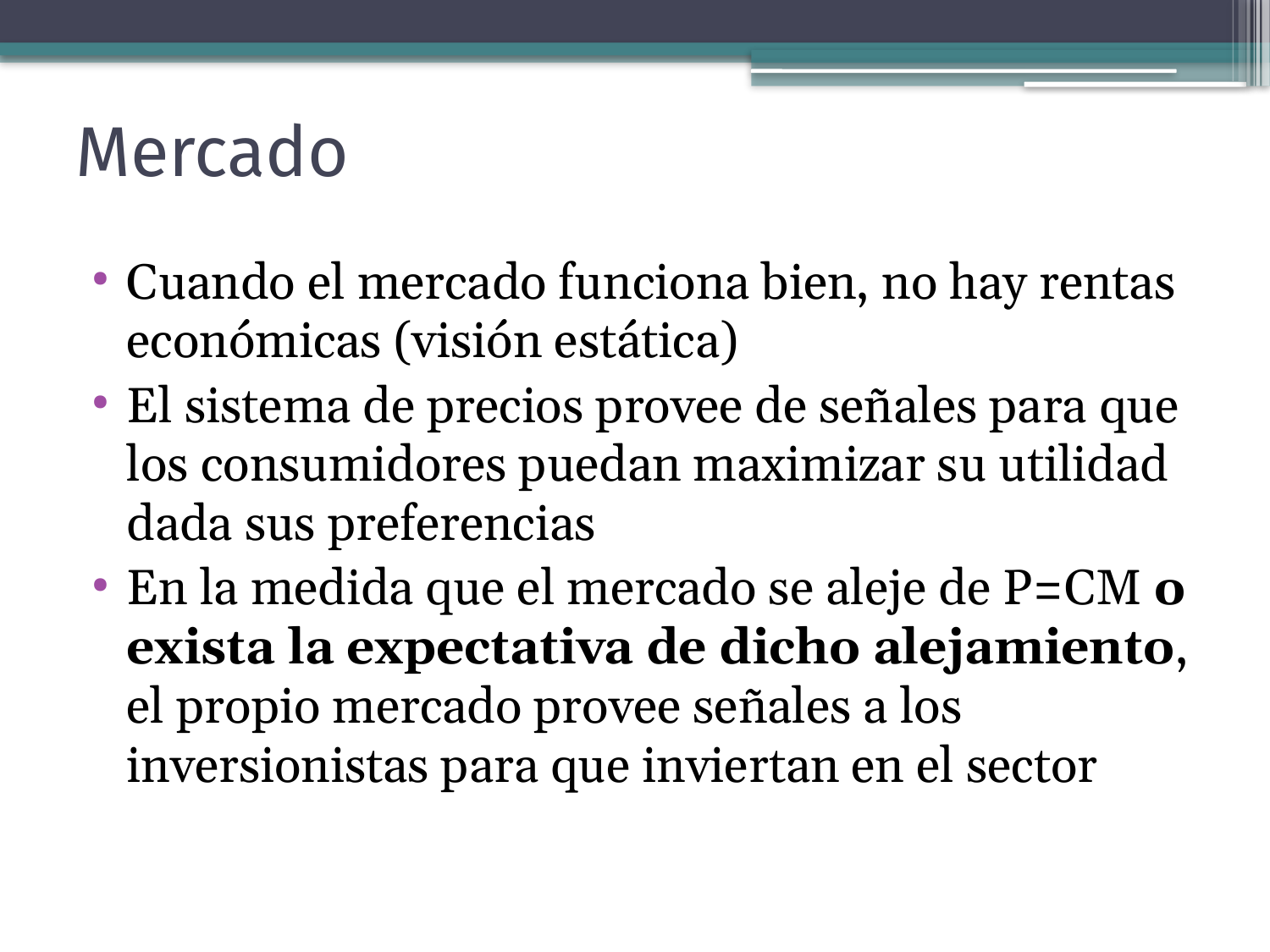

# Mercado
Cuando el mercado funciona bien, no hay rentas económicas (visión estática)
El sistema de precios provee de señales para que los consumidores puedan maximizar su utilidad dada sus preferencias
En la medida que el mercado se aleje de P=CM o exista la expectativa de dicho alejamiento, el propio mercado provee señales a los inversionistas para que inviertan en el sector